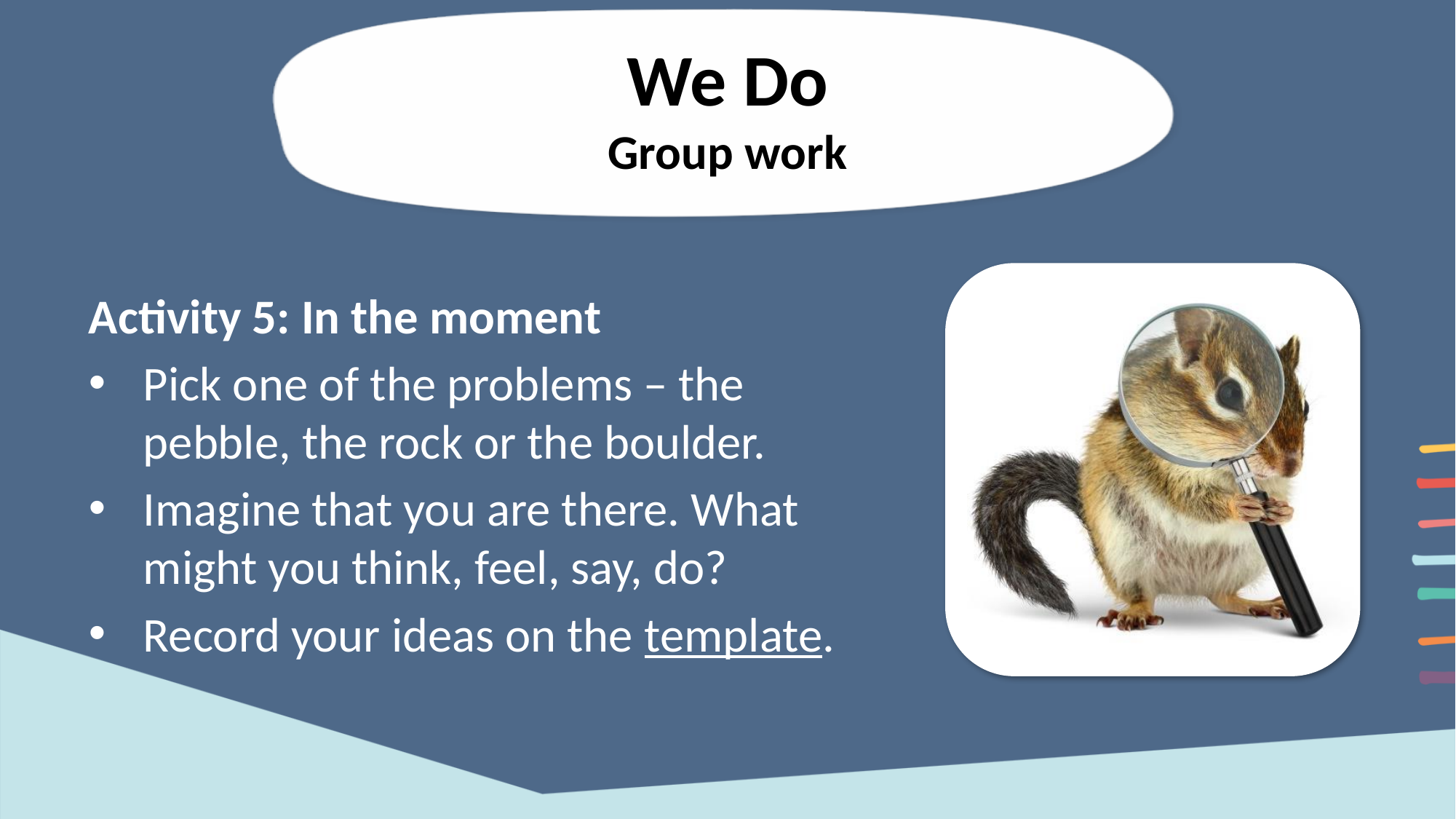

Activity 5: In the moment
Pick one of the problems – the pebble, the rock or the boulder.
Imagine that you are there. What might you think, feel, say, do?
Record your ideas on the template.